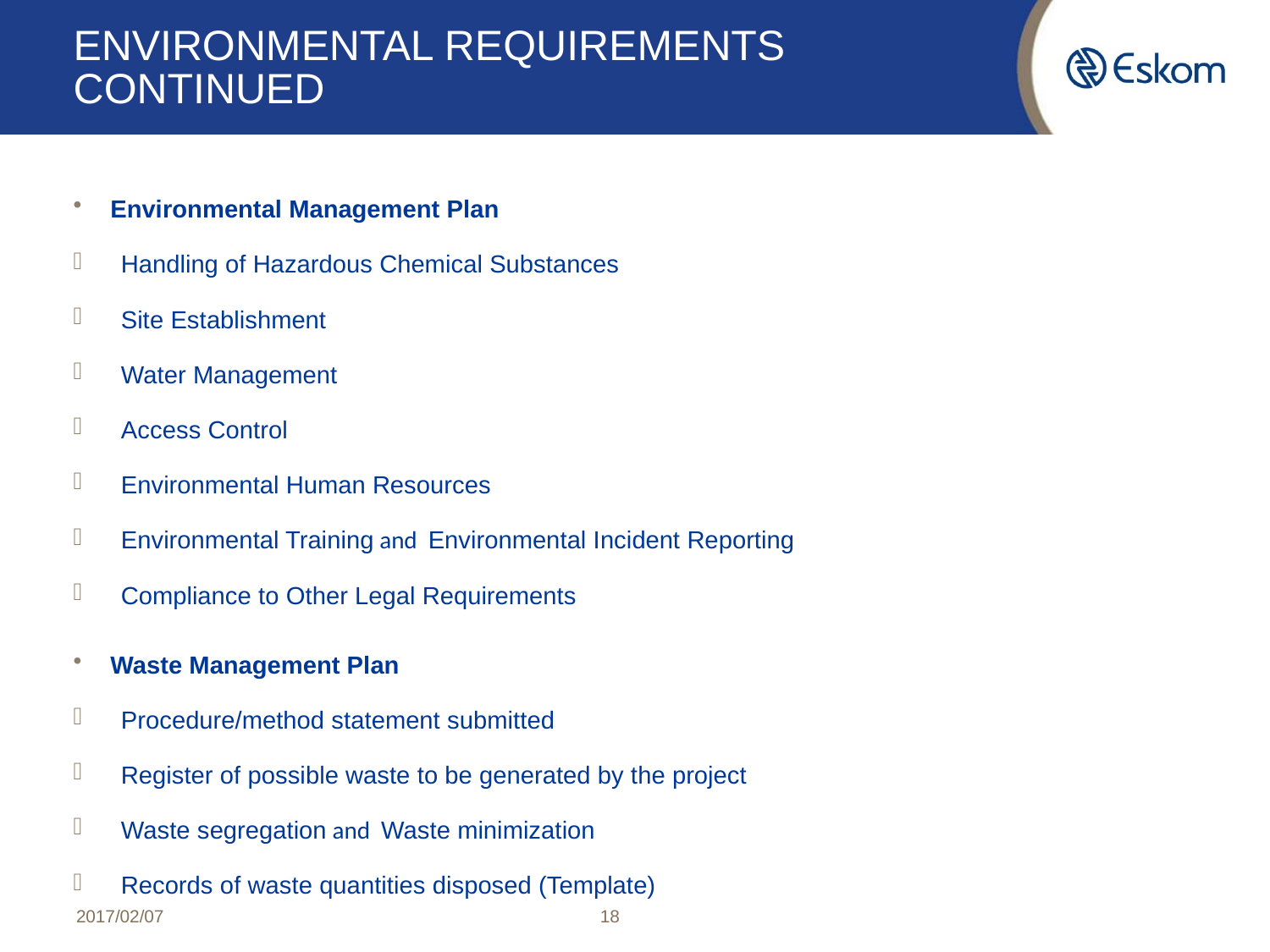

# ENVIRONMENTAL REQUIREMENTS CONTINUED

Environmental Management Plan
Handling of Hazardous Chemical Substances
Site Establishment
Water Management
Access Control
Environmental Human Resources
Environmental Training and  Environmental Incident Reporting
Compliance to Other Legal Requirements
Waste Management Plan
Procedure/method statement submitted
Register of possible waste to be generated by the project
Waste segregation and  Waste minimization
Records of waste quantities disposed (Template)

2017/02/07
18